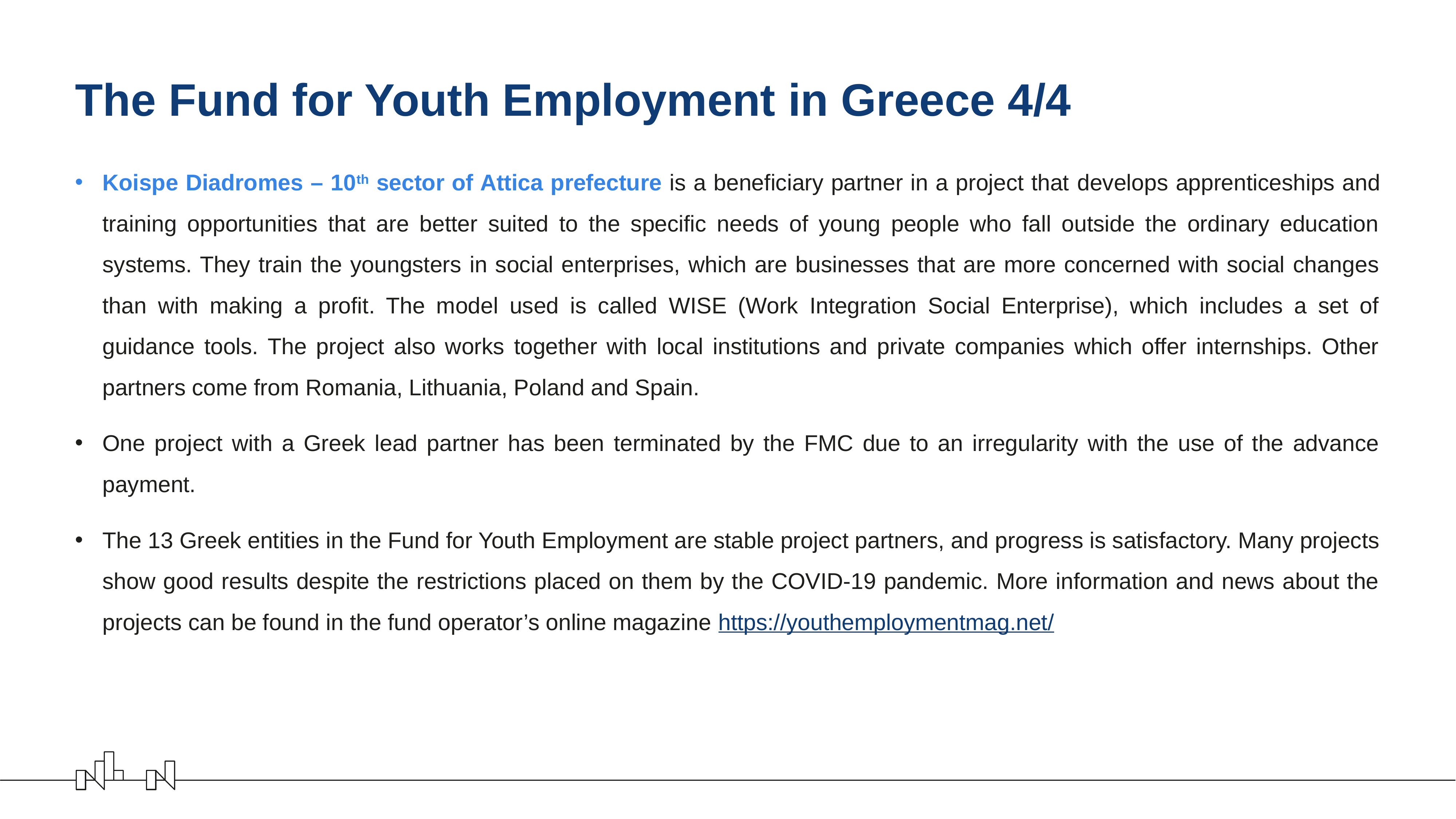

# The Fund for Youth Employment in Greece 4/4

Koispe Diadromes – 10th sector of Attica prefecture is a beneficiary partner in a project that develops apprenticeships and training opportunities that are better suited to the specific needs of young people who fall outside the ordinary education systems. They train the youngsters in social enterprises, which are businesses that are more concerned with social changes than with making a profit. The model used is called WISE (Work Integration Social Enterprise), which includes a set of guidance tools. The project also works together with local institutions and private companies which offer internships. Other partners come from Romania, Lithuania, Poland and Spain.
One project with a Greek lead partner has been terminated by the FMC due to an irregularity with the use of the advance payment.
The 13 Greek entities in the Fund for Youth Employment are stable project partners, and progress is satisfactory. Many projects show good results despite the restrictions placed on them by the COVID-19 pandemic. More information and news about the projects can be found in the fund operator’s online magazine https://youthemploymentmag.net/